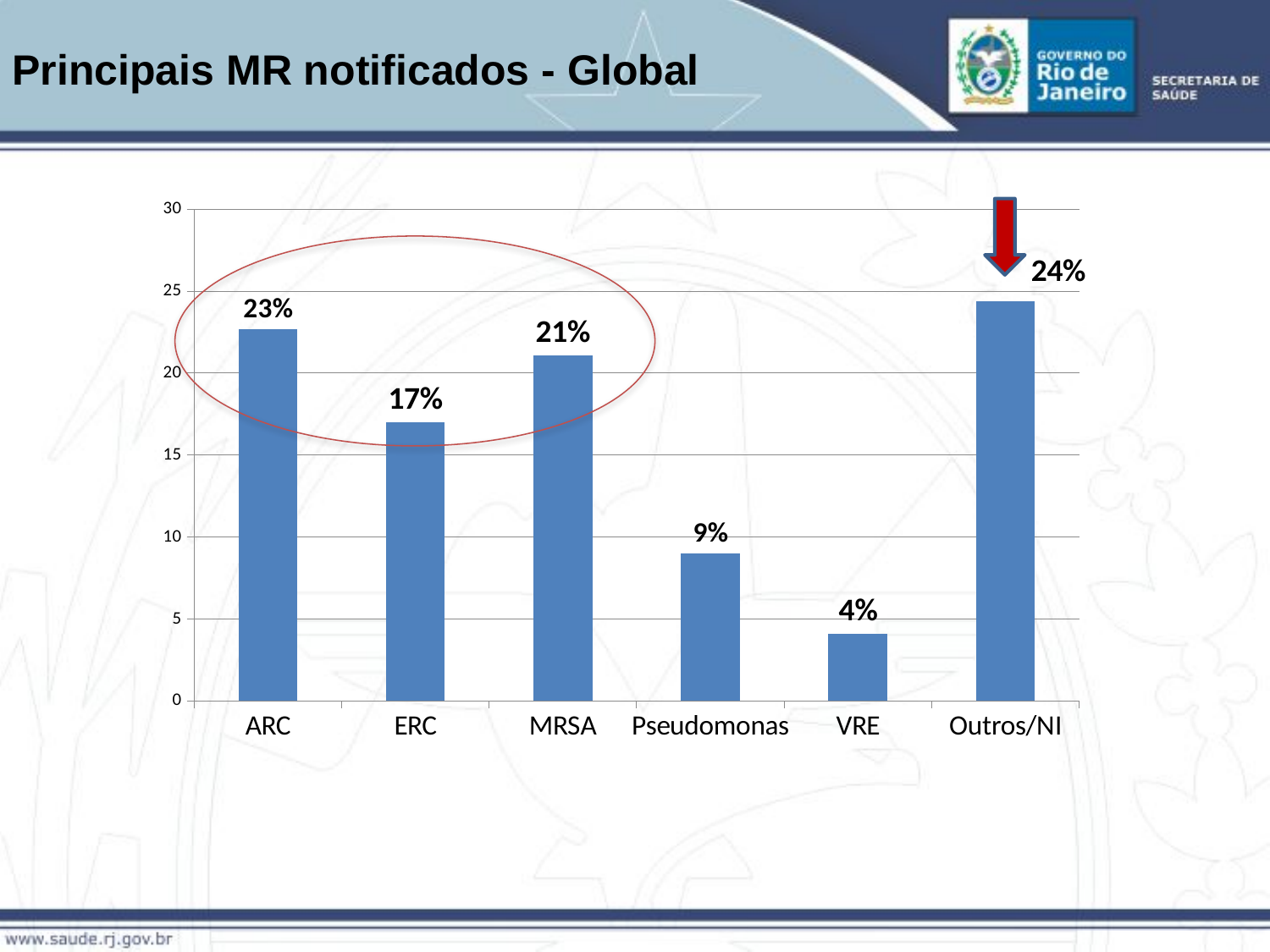

# Principais MR notificados - Global

### Chart

| Category | Total |
|---|---|
| ARC | 22.7 |
| ERC | 17.0 |
| MRSA | 21.1 |
| Pseudomonas | 9.0 |
| VRE | 4.1 |
| Outros/NI | 24.4 |